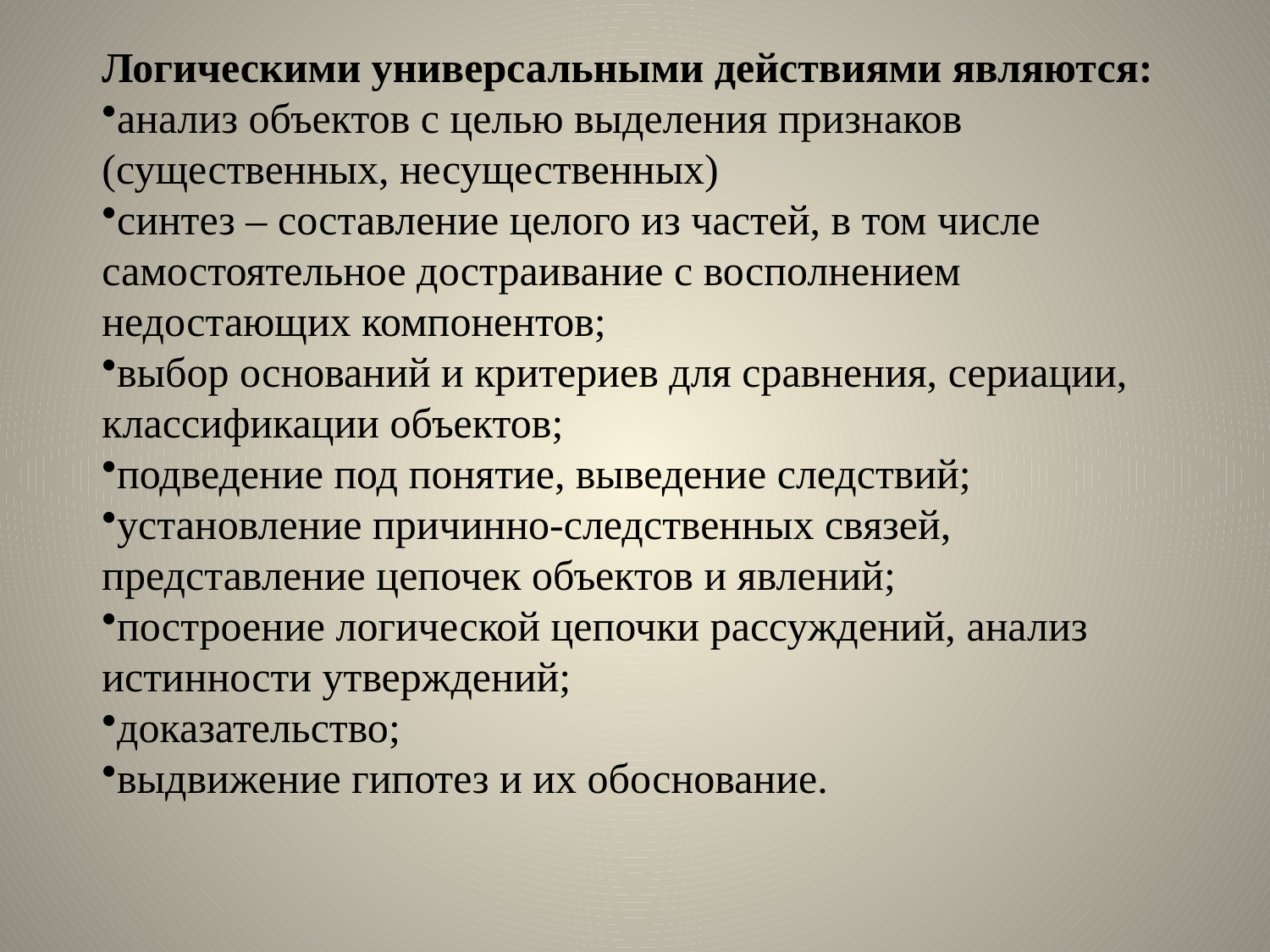

Логическими универсальными действиями являются:
анализ объектов с целью выделения признаков (существенных, несущественных)
синтез – составление целого из частей, в том числе самостоятельное достраивание с восполнением недостающих компонентов;
выбор оснований и критериев для сравнения, сериации, классификации объектов;
подведение под понятие, выведение следствий;
установление причинно-следственных связей, представление цепочек объектов и явлений;
построение логической цепочки рассуждений, анализ истинности утверждений;
доказательство;
выдвижение гипотез и их обоснование.